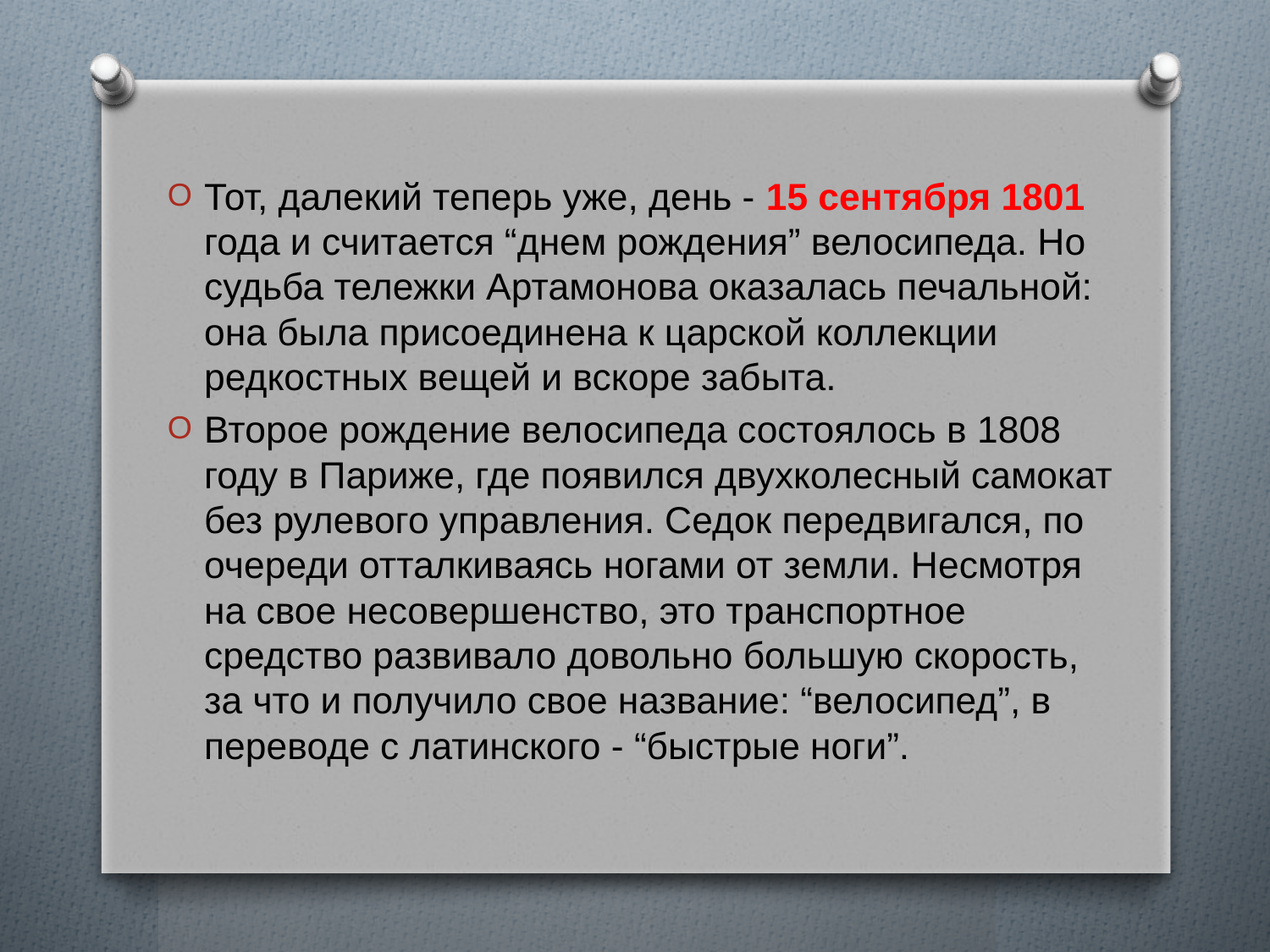

Тот, далекий теперь уже, день - 15 сентября 1801 года и считается “днем рождения” велосипеда. Но судьба тележки Артамонова оказалась печальной: она была присоединена к царской коллекции редкостных вещей и вскоре забыта.
Второе рождение велосипеда состоялось в 1808 году в Париже, где появился двухколесный самокат без рулевого управления. Седок передвигался, по очереди отталкиваясь ногами от земли. Несмотря на свое несовершенство, это транспортное средство развивало довольно большую скорость, за что и получило свое название: “велосипед”, в переводе с латинского - “быстрые ноги”.